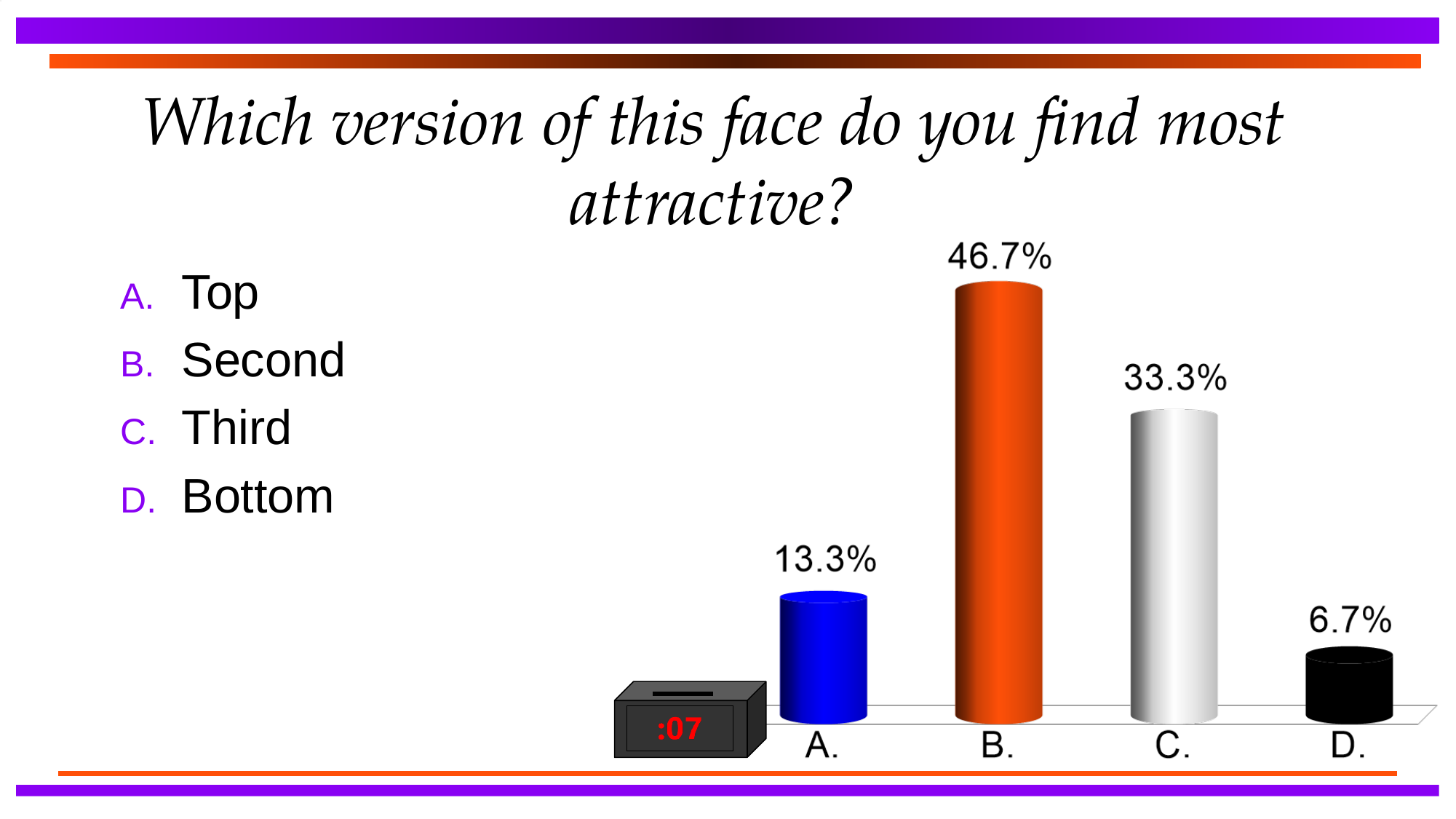

# Which version of this face do you find most attractive?

Top
Second
Third
Bottom